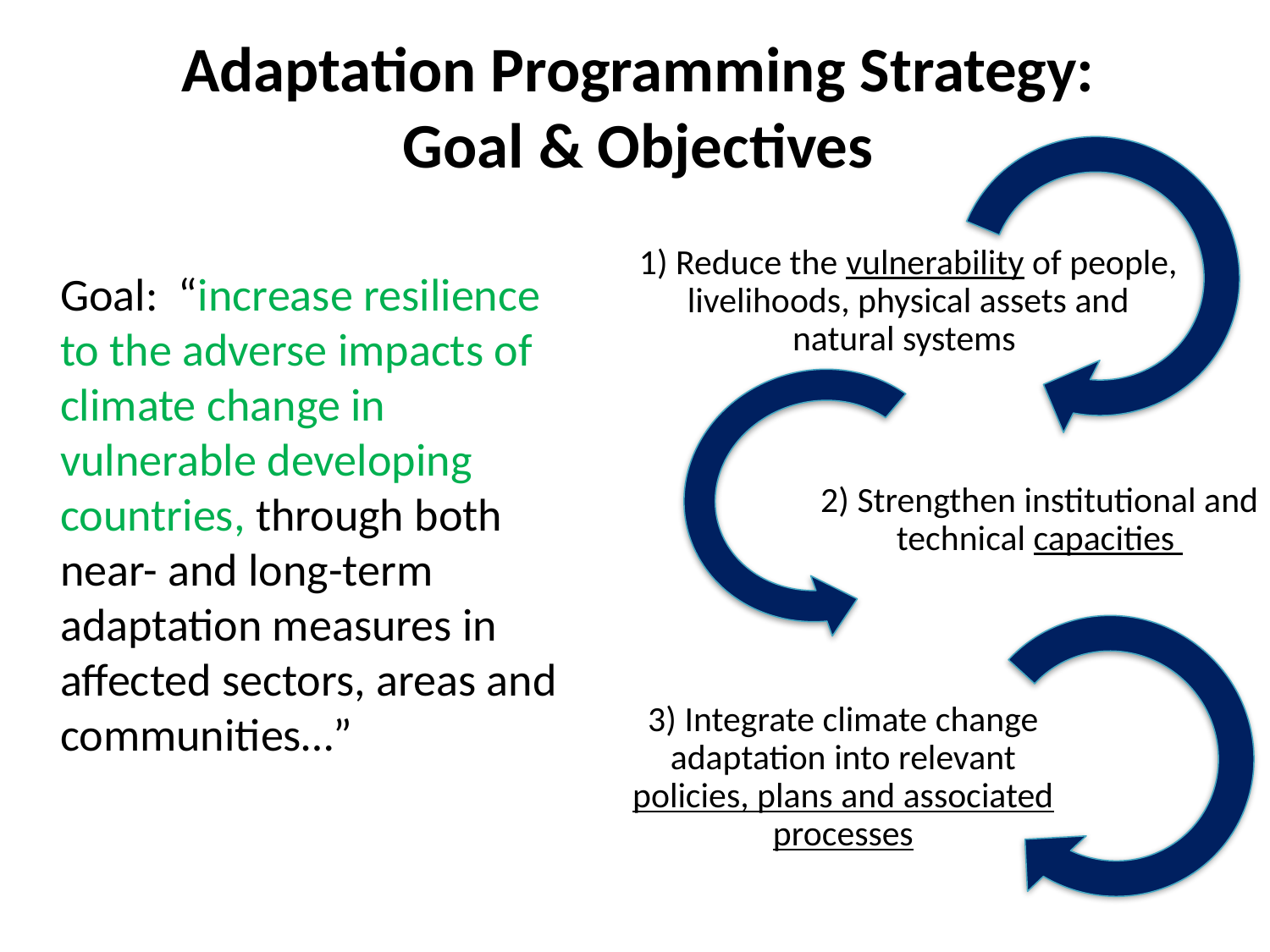

# Adaptation Programming Strategy: Goal & Objectives

1) Reduce the vulnerability of people, livelihoods, physical assets and natural systems
Goal:  “increase resilience to the adverse impacts of climate change in vulnerable developing countries, through both near- and long-term adaptation measures in affected sectors, areas and communities…”

2) Strengthen institutional and technical capacities

3) Integrate climate change adaptation into relevant policies, plans and associated processes